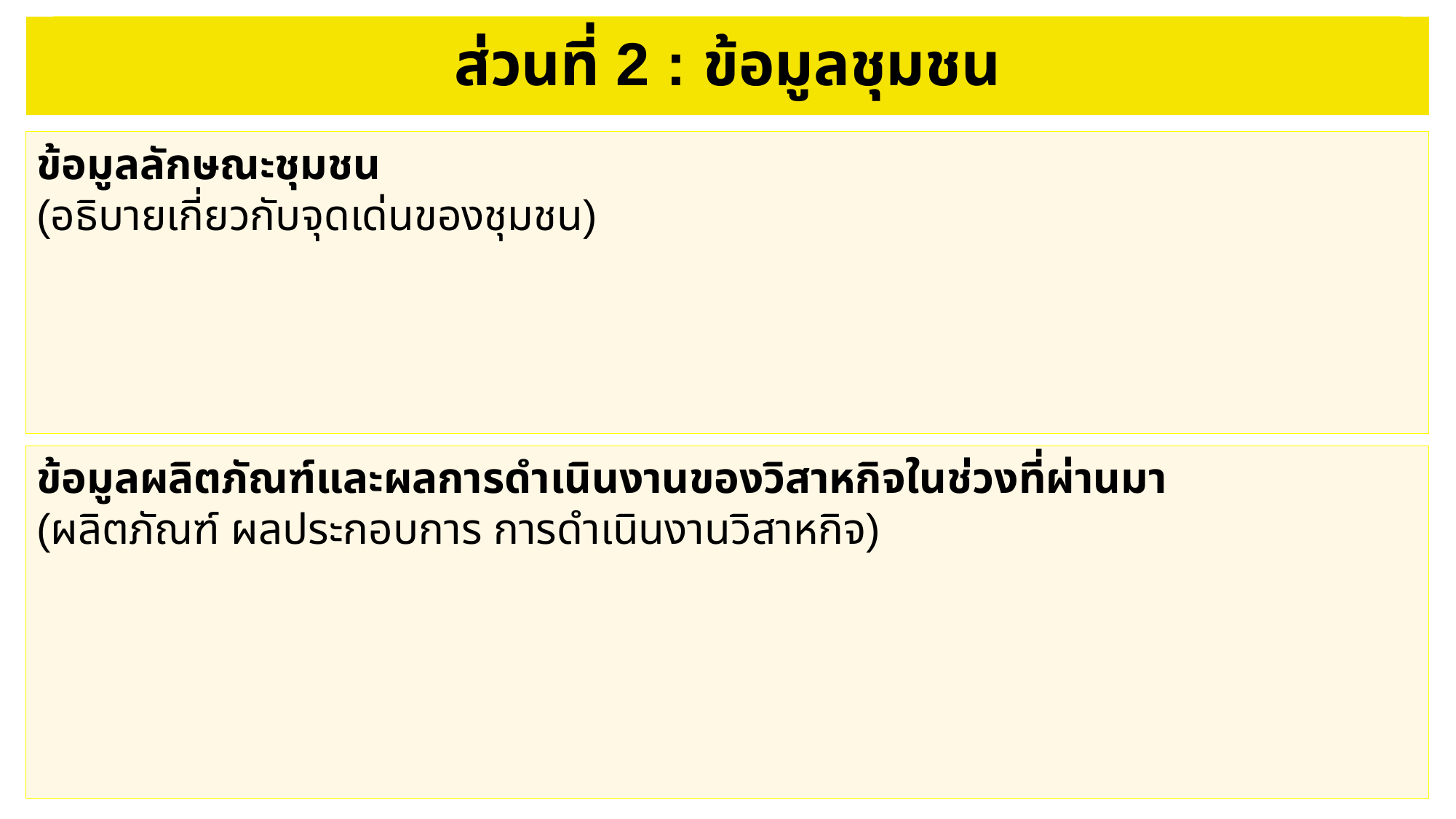

ข้อมูลชุมชน (พอสังเขป)
# ส่วนที่ 2 : ข้อมูลชุมชน
ข้อมูลลักษณะชุมชน
(อธิบายเกี่ยวกับจุดเด่นของชุมชน)

ข้อมูลผลิตภัณฑ์และผลการดำเนินงานของวิสาหกิจในช่วงที่ผ่านมา
(ผลิตภัณฑ์ ผลประกอบการ การดำเนินงานวิสาหกิจ)

3